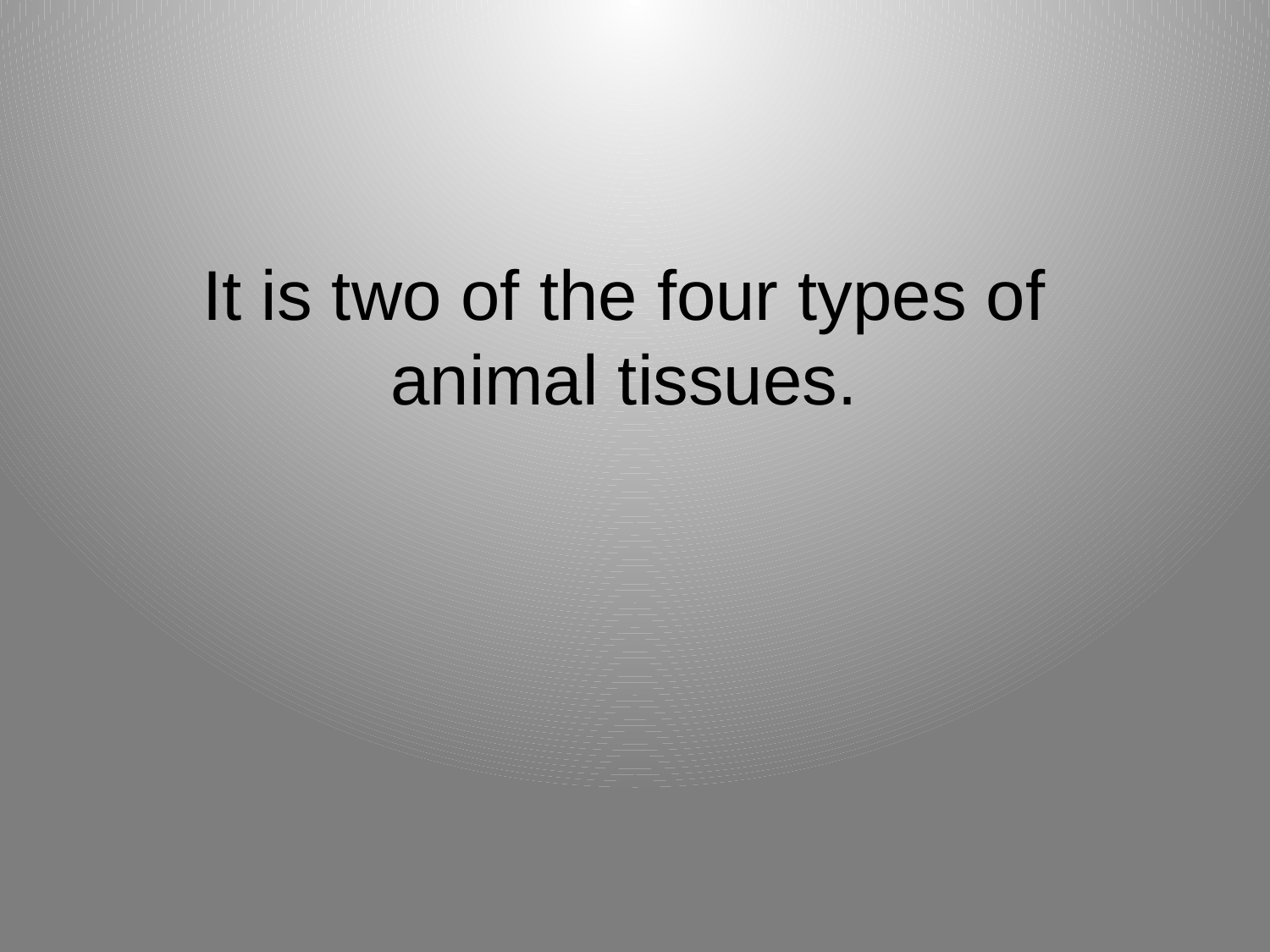

It is two of the four types of animal tissues.